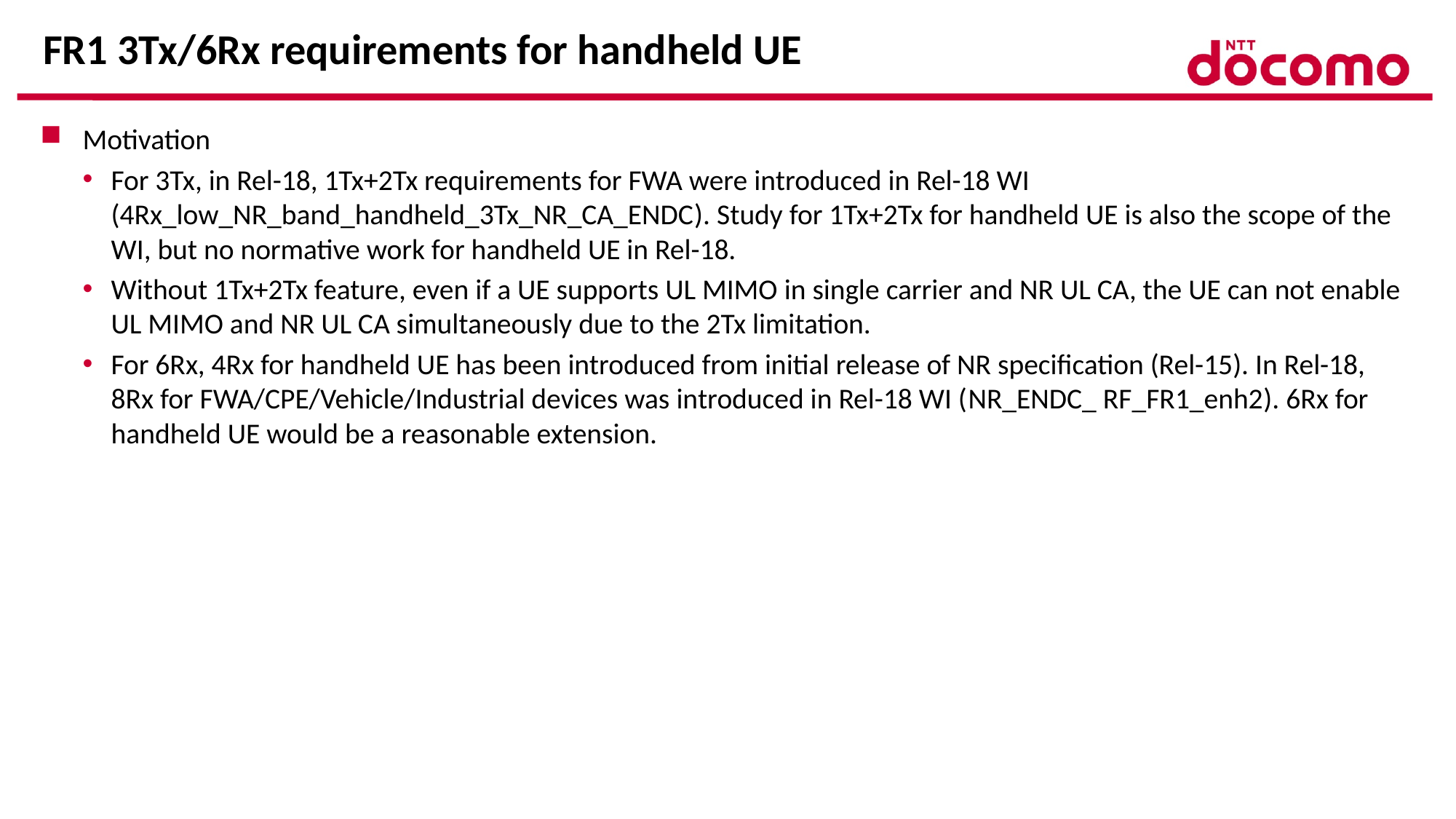

# FR1 3Tx/6Rx requirements for handheld UE
Motivation
For 3Tx, in Rel-18, 1Tx+2Tx requirements for FWA were introduced in Rel-18 WI (4Rx_low_NR_band_handheld_3Tx_NR_CA_ENDC). Study for 1Tx+2Tx for handheld UE is also the scope of the WI, but no normative work for handheld UE in Rel-18.
Without 1Tx+2Tx feature, even if a UE supports UL MIMO in single carrier and NR UL CA, the UE can not enable UL MIMO and NR UL CA simultaneously due to the 2Tx limitation.
For 6Rx, 4Rx for handheld UE has been introduced from initial release of NR specification (Rel-15). In Rel-18, 8Rx for FWA/CPE/Vehicle/Industrial devices was introduced in Rel-18 WI (NR_ENDC_ RF_FR1_enh2). 6Rx for handheld UE would be a reasonable extension.